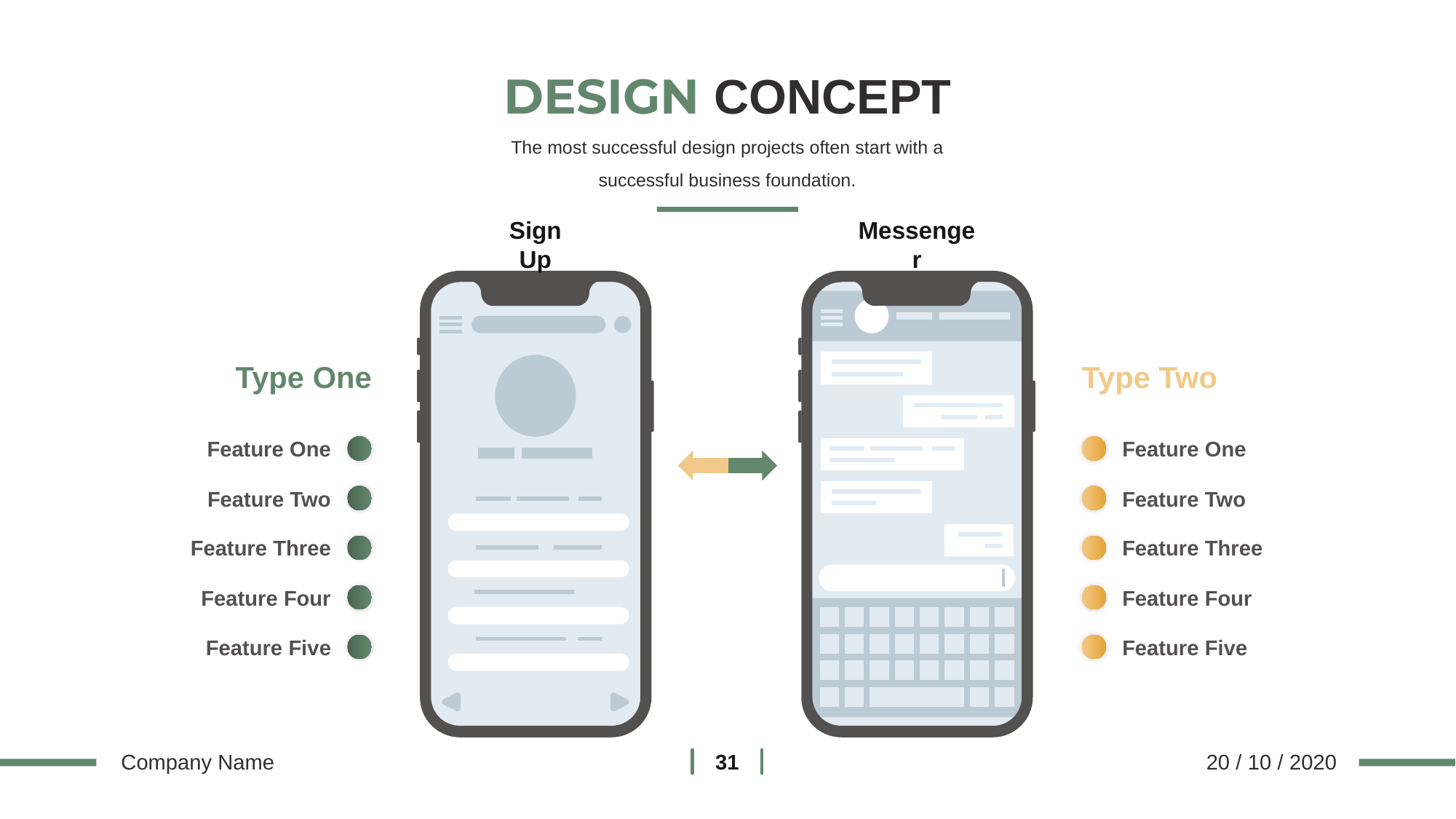

DESIGN CONCEPT
The most successful design projects often start with a successful business foundation.

Sign Up
Messenger

Type One
Type Two
Feature One

Feature One

Feature Two

Feature Two

Feature Three

Feature Three

Feature Four

Feature Four

Feature Five

Feature Five

Company Name
20 / 10 / 2020